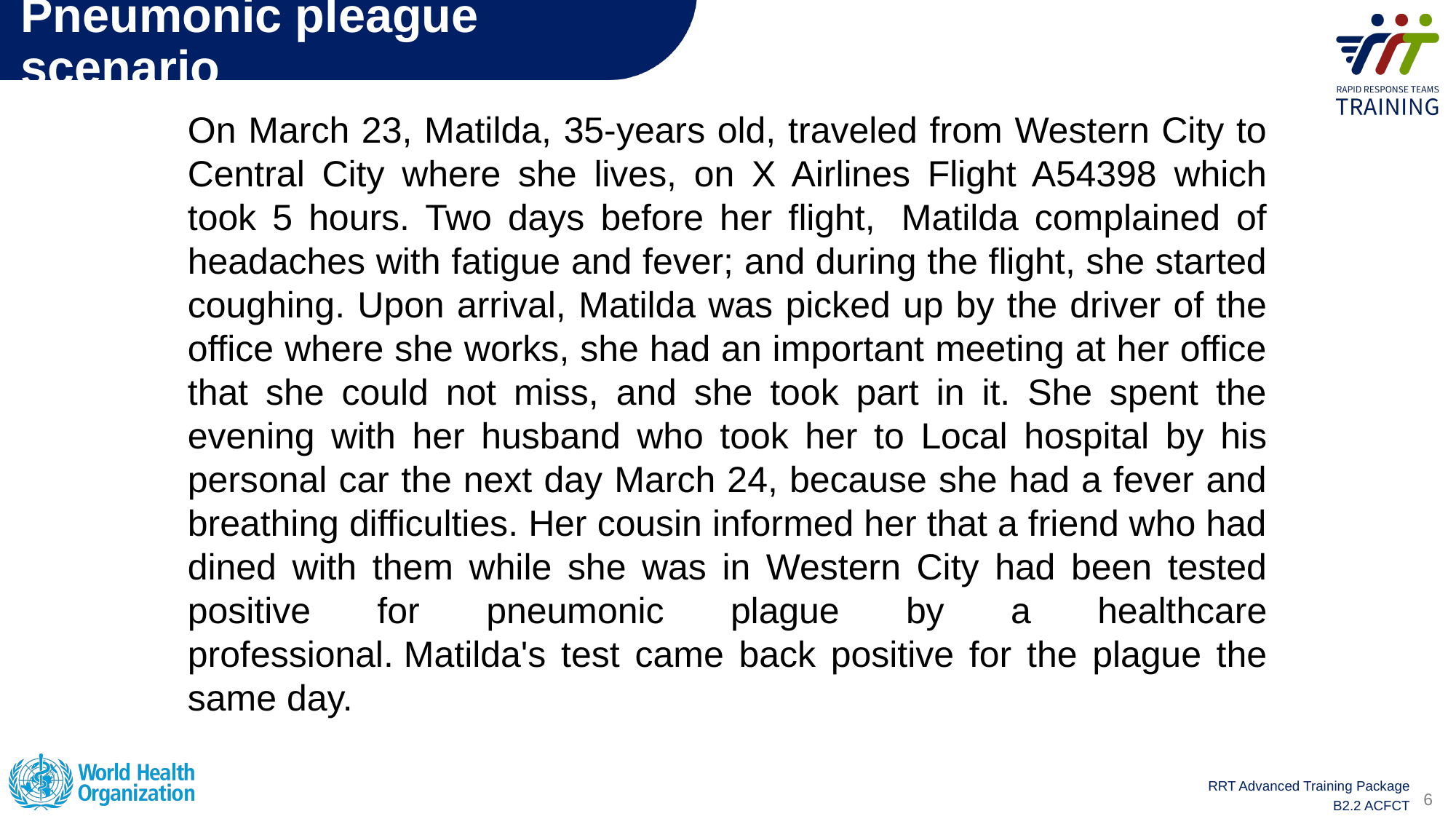

Pneumonic pleague scenario
On March 23, Matilda, 35-years old, traveled from Western City to Central City where she lives, on X Airlines Flight A54398 which took 5 hours. Two days before her flight,  Matilda complained of headaches with fatigue and fever; and during the flight, she started coughing. Upon arrival, Matilda was picked up by the driver of the office where she works, she had an important meeting at her office that she could not miss, and she took part in it. She spent the evening with her husband who took her to Local hospital by his personal car the next day March 24, because she had a fever and breathing difficulties. Her cousin informed her that a friend who had dined with them while she was in Western City had been tested positive for pneumonic plague by a healthcare professional. Matilda's test came back positive for the plague the same day.